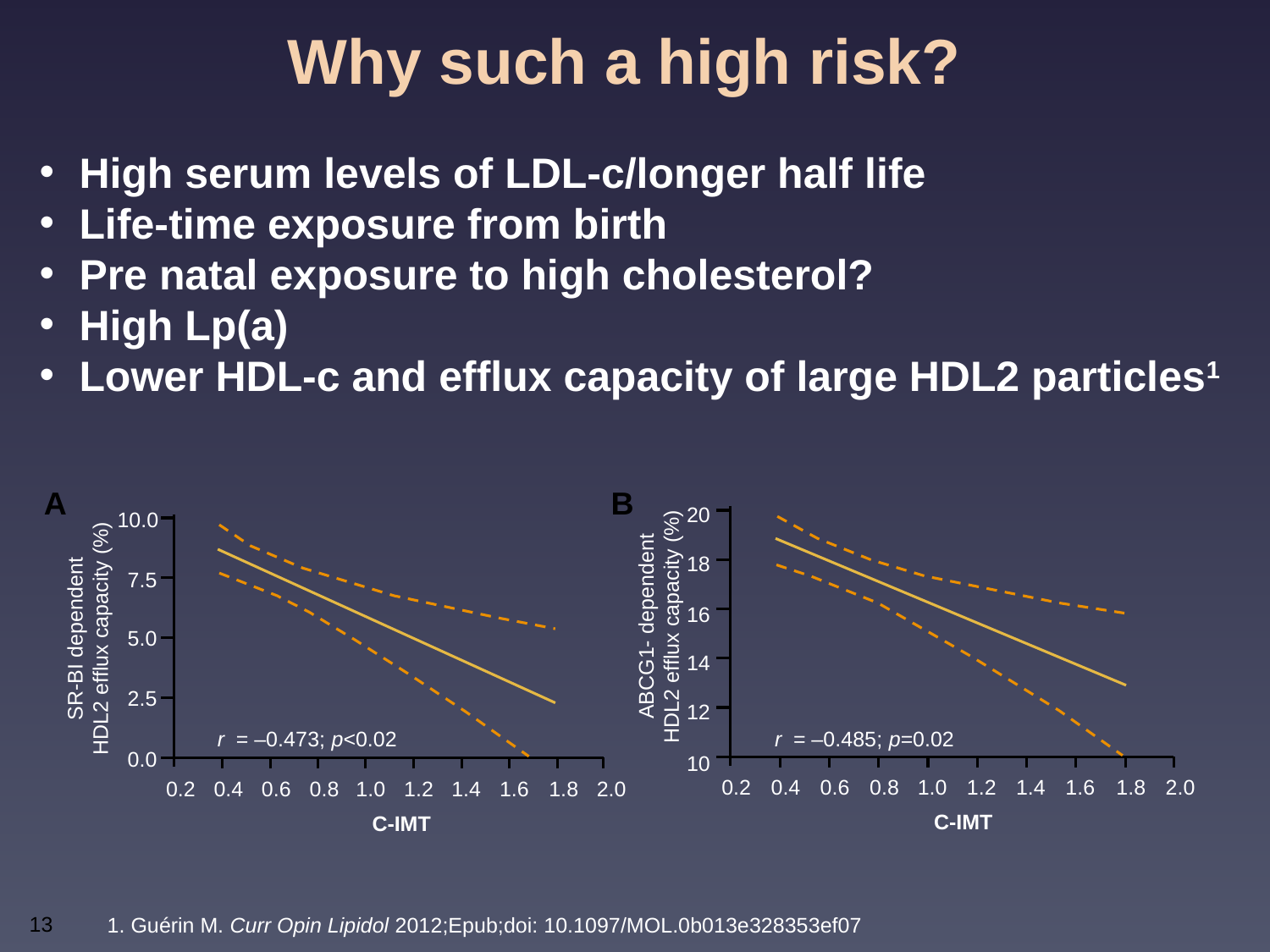

# Why such a high risk?
High serum levels of LDL-c/longer half life
Life-time exposure from birth
Pre natal exposure to high cholesterol?
High Lp(a)
Lower HDL-c and efflux capacity of large HDL2 particles1
A
B
20

18

16
14
12
r  = –0.485; p=0.02
10
0.2
0.4
0.6
0.8
1.0
1.2
1.4
1.6
1.8
2.0
C-IMT
10.0

7.5

5.0
2.5
r  = –0.473; p<0.02
0.0
0.2
0.4
0.6
0.8
1.0
1.2
1.4
1.6
1.8
2.0
C-IMT
ABCG1- dependent
HDL2 efflux capacity (%)
SR-BI dependent
HDL2 efflux capacity (%)
1. Guérin M. Curr Opin Lipidol 2012;Epub;doi: 10.1097/MOL.0b013e328353ef07